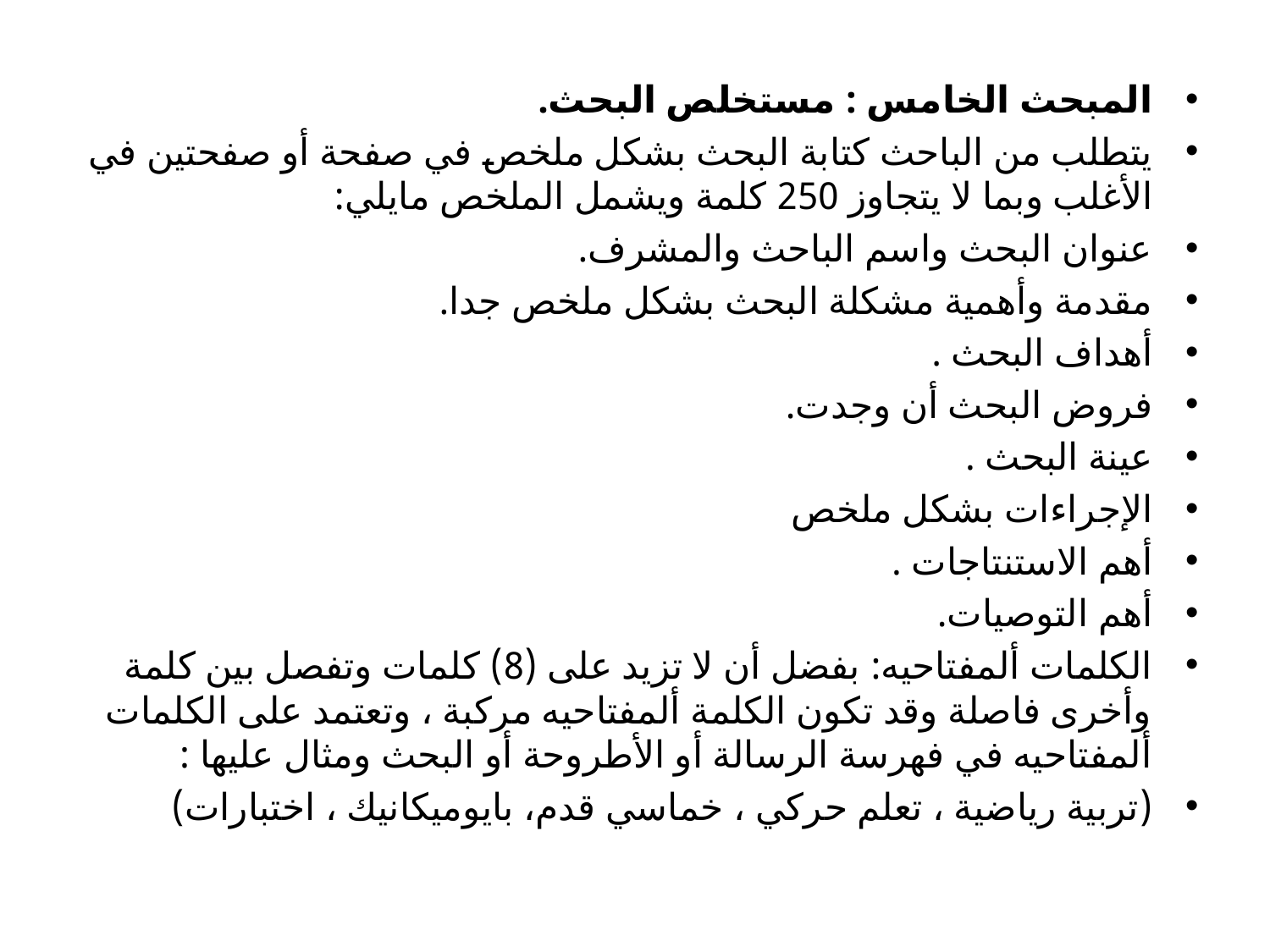

المبحث الخامس : مستخلص البحث.
يتطلب من الباحث كتابة البحث بشكل ملخص في صفحة أو صفحتين في الأغلب وبما لا يتجاوز 250 كلمة ويشمل الملخص مايلي:
عنوان البحث واسم الباحث والمشرف.
مقدمة وأهمية مشكلة البحث بشكل ملخص جدا.
أهداف البحث .
فروض البحث أن وجدت.
عينة البحث .
الإجراءات بشكل ملخص
أهم الاستنتاجات .
أهم التوصيات.
الكلمات ألمفتاحيه: بفضل أن لا تزيد على (8) كلمات وتفصل بين كلمة وأخرى فاصلة وقد تكون الكلمة ألمفتاحيه مركبة ، وتعتمد على الكلمات ألمفتاحيه في فهرسة الرسالة أو الأطروحة أو البحث ومثال عليها :
(تربية رياضية ، تعلم حركي ، خماسي قدم، بايوميكانيك ، اختبارات)